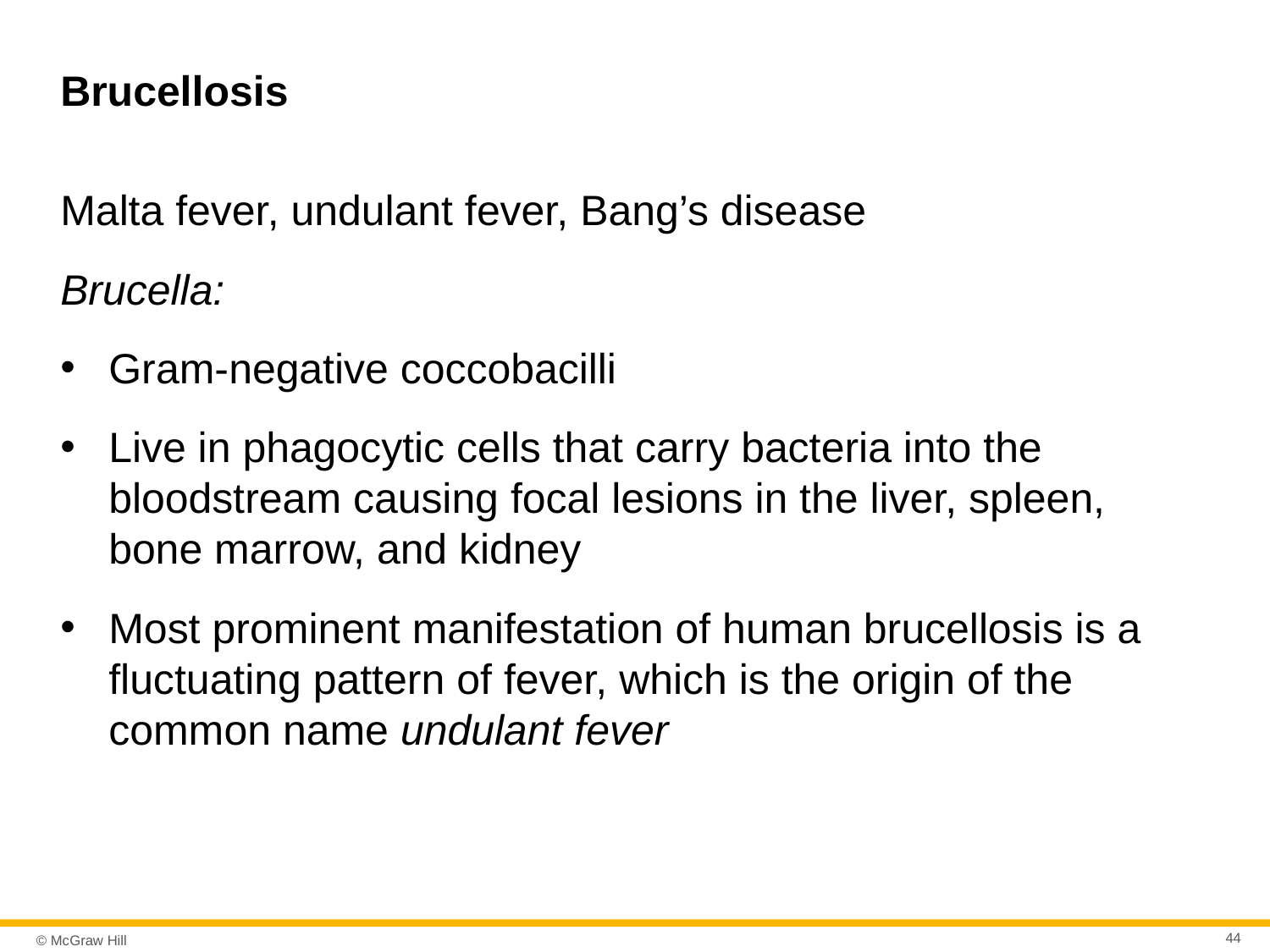

# Brucellosis
Malta fever, undulant fever, Bang’s disease
Brucella:
Gram-negative coccobacilli
Live in phagocytic cells that carry bacteria into the bloodstream causing focal lesions in the liver, spleen, bone marrow, and kidney
Most prominent manifestation of human brucellosis is a fluctuating pattern of fever, which is the origin of the common name undulant fever